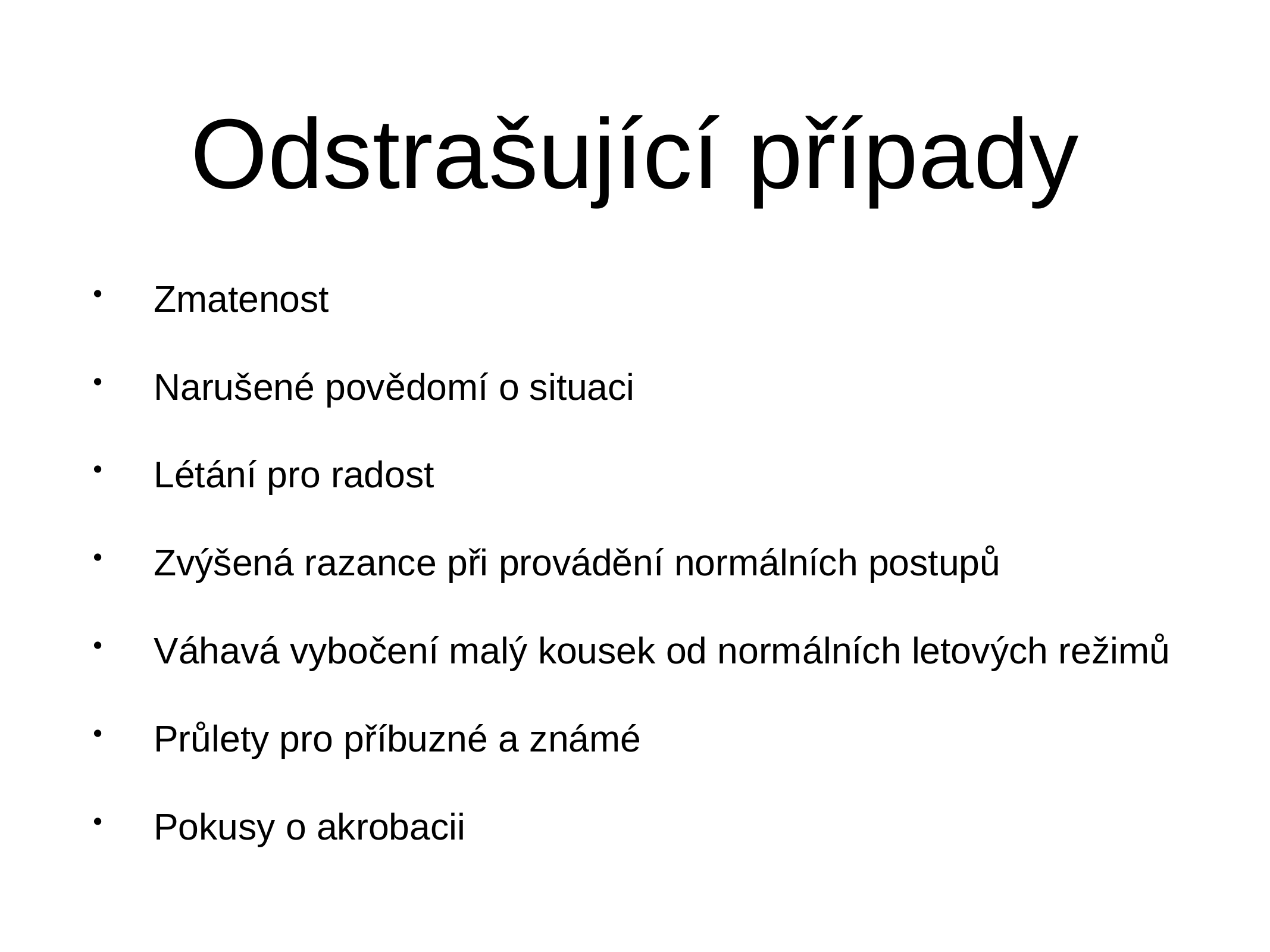

# Odstrašující případy
Zmatenost
Narušené povědomí o situaci
Létání pro radost
Zvýšená razance při provádění normálních postupů
Váhavá vybočení malý kousek od normálních letových režimů
Průlety pro příbuzné a známé
Pokusy o akrobacii